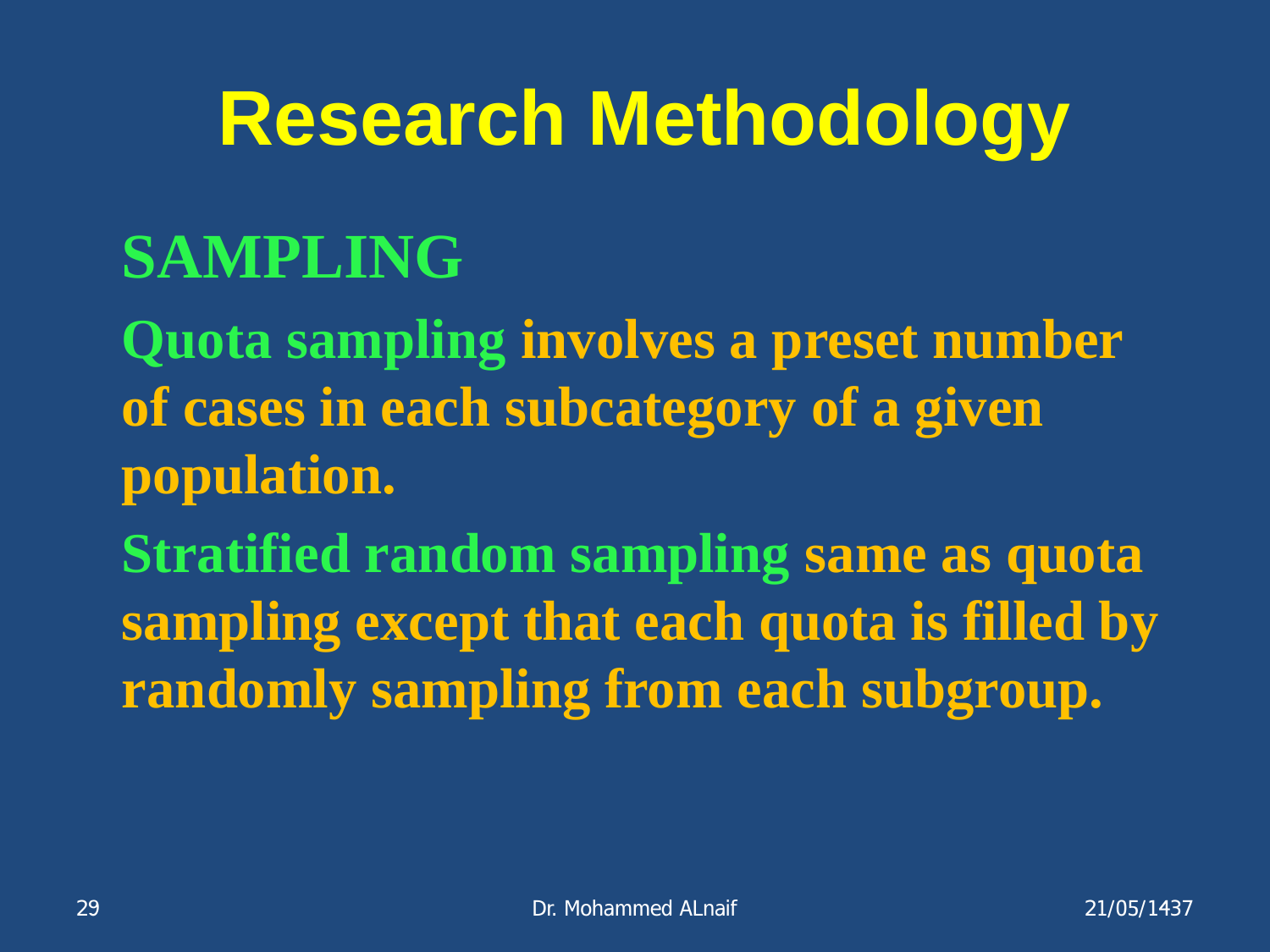

# Research Methodology
SAMPLING
Quota sampling involves a preset number of cases in each subcategory of a given population.
Stratified random sampling same as quota sampling except that each quota is filled by randomly sampling from each subgroup.
29
Dr. Mohammed ALnaif
21/05/1437